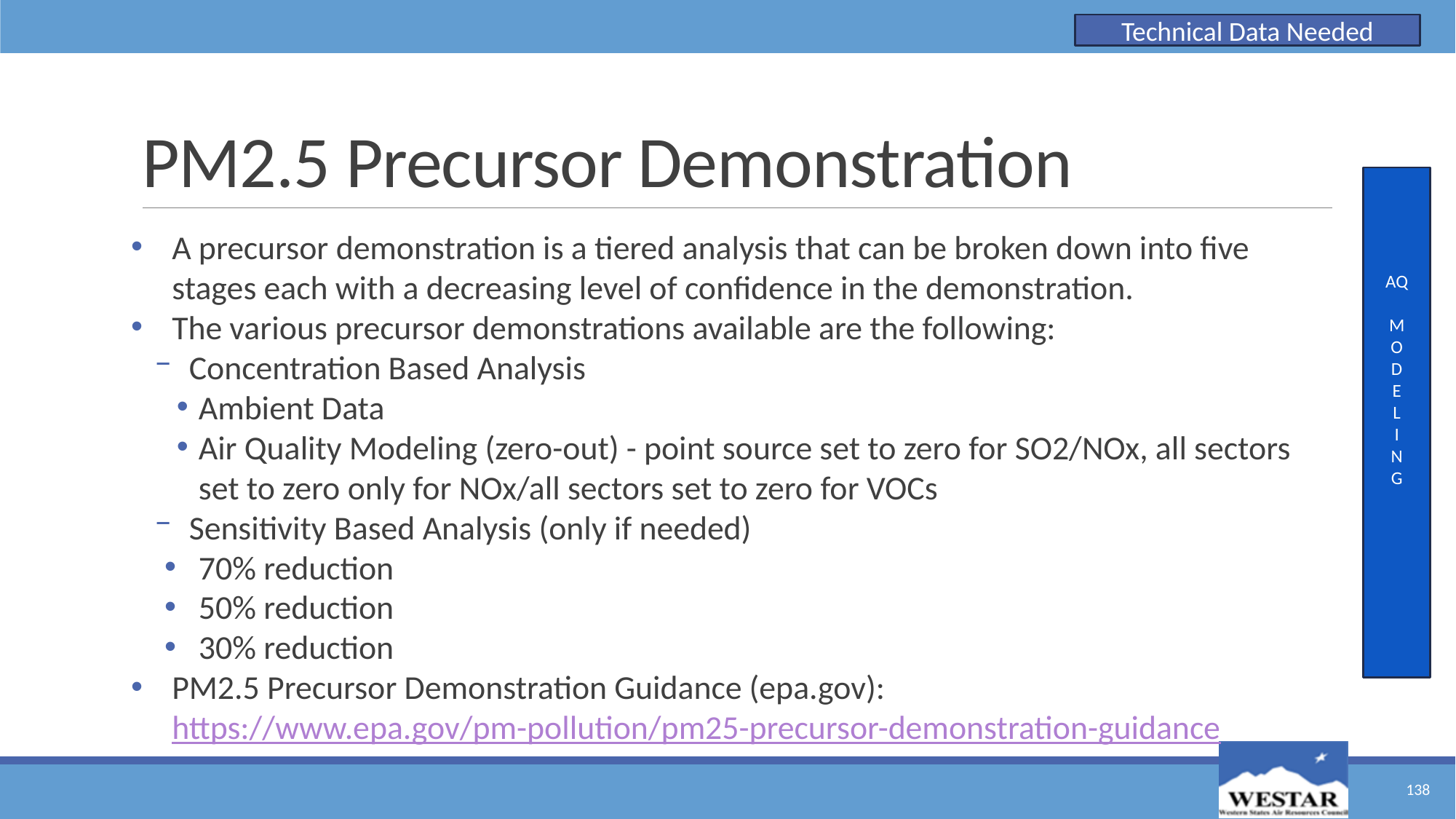

Technical Data Needed
# PM2.5 Precursor Demonstration
AQ

M
O
D
E
L
I
N
G

A precursor demonstration is a tiered analysis that can be broken down into five stages each with a decreasing level of confidence in the demonstration.
The various precursor demonstrations available are the following:
Concentration Based Analysis
Ambient Data
Air Quality Modeling (zero-out) - point source set to zero for SO2/NOx, all sectors set to zero only for NOx/all sectors set to zero for VOCs
Sensitivity Based Analysis (only if needed)
70% reduction
50% reduction
30% reduction
PM2.5 Precursor Demonstration Guidance (epa.gov): https://www.epa.gov/pm-pollution/pm25-precursor-demonstration-guidance
138